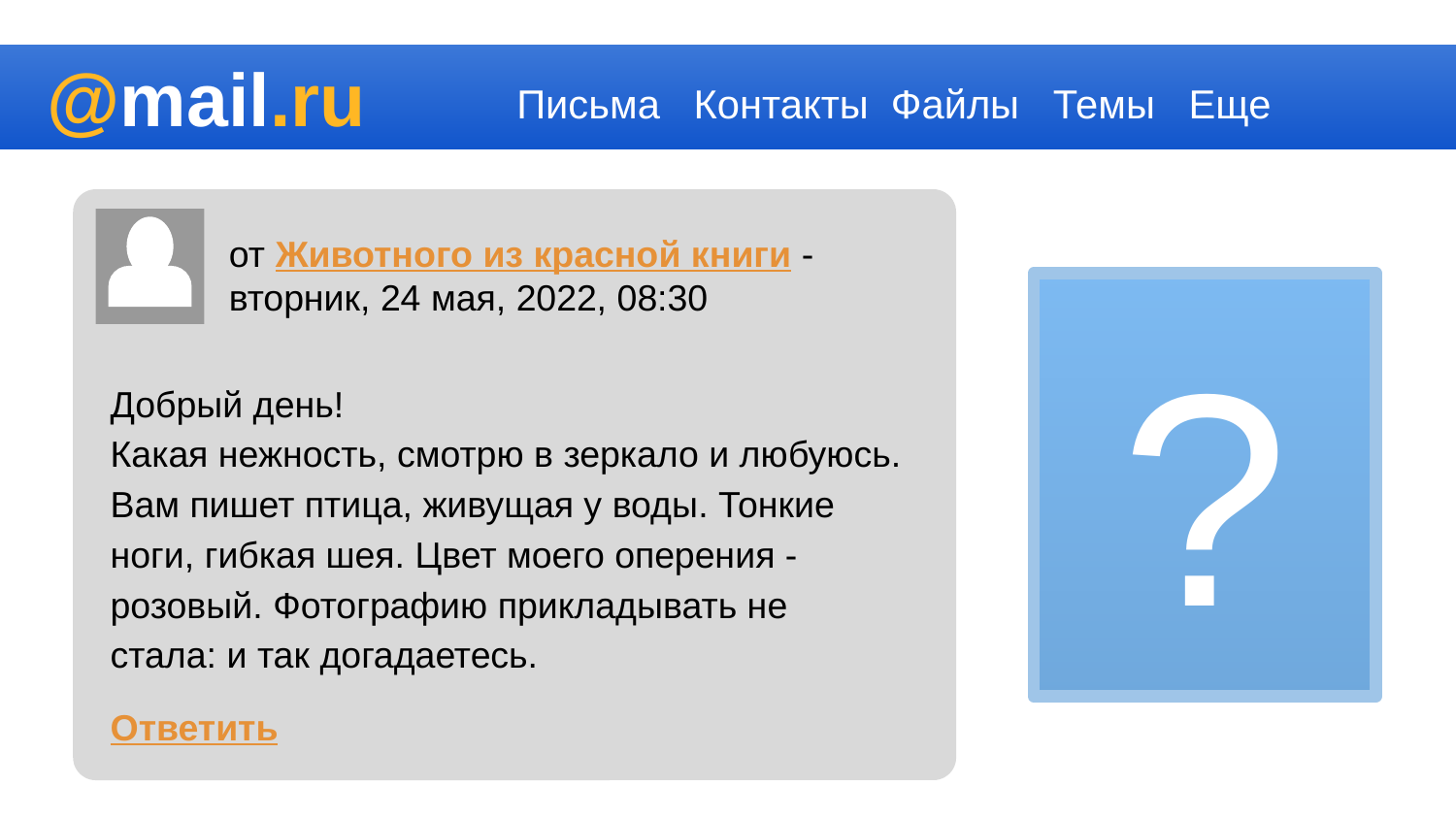

@mail.ru

Письма   Контакты  Файлы   Темы   Еще

от Животного из красной книги - вторник, 24 мая, 2022, 08:30

?
Добрый день!
Какая нежность, смотрю в зеркало и любуюсь. Вам пишет птица, живущая у воды. Тонкие ноги, гибкая шея. Цвет моего оперения - розовый. Фотографию прикладывать не стала: и так догадаетесь.

Ответить